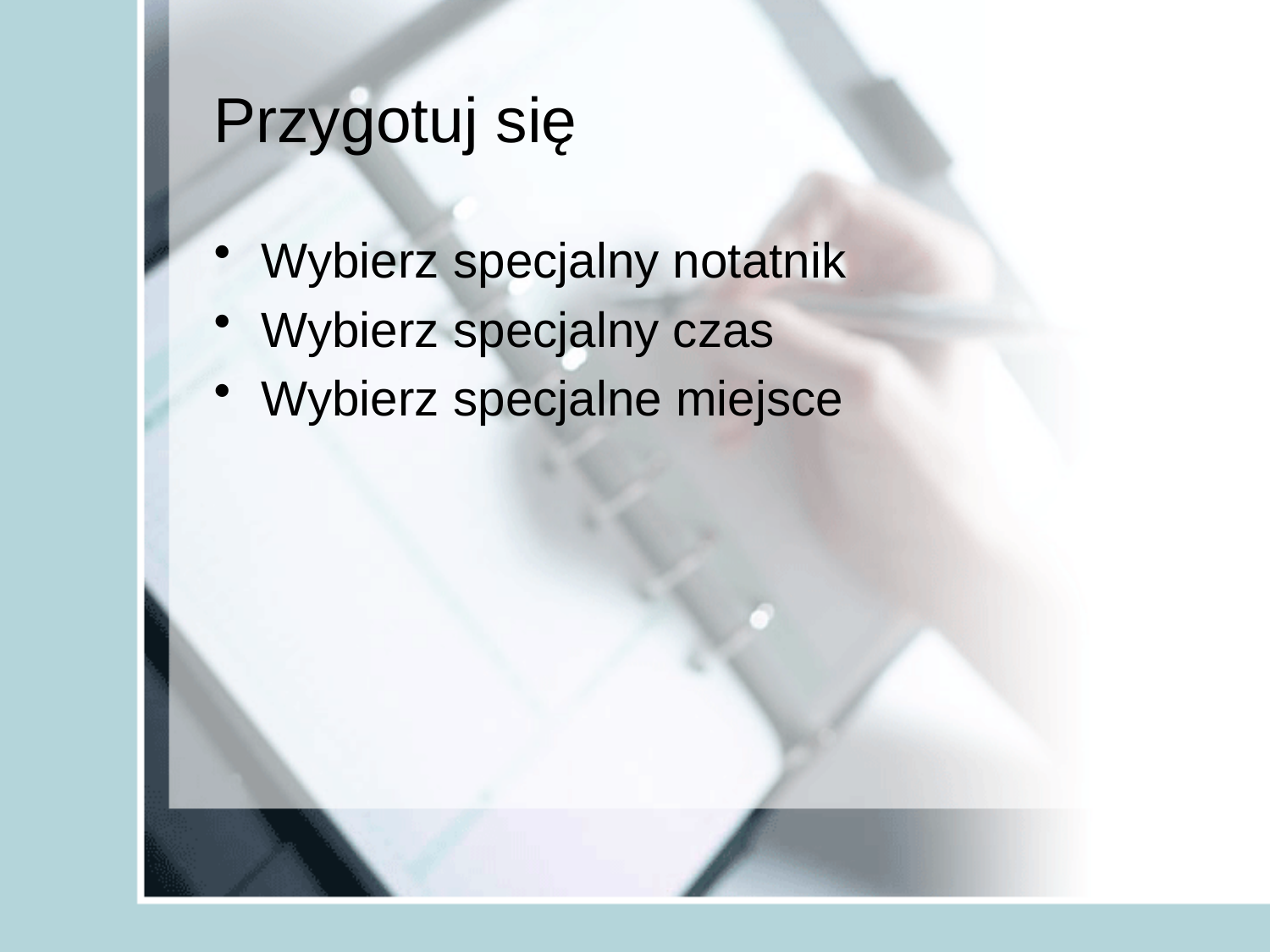

# Przygotuj się
Wybierz specjalny notatnik
Wybierz specjalny czas
Wybierz specjalne miejsce